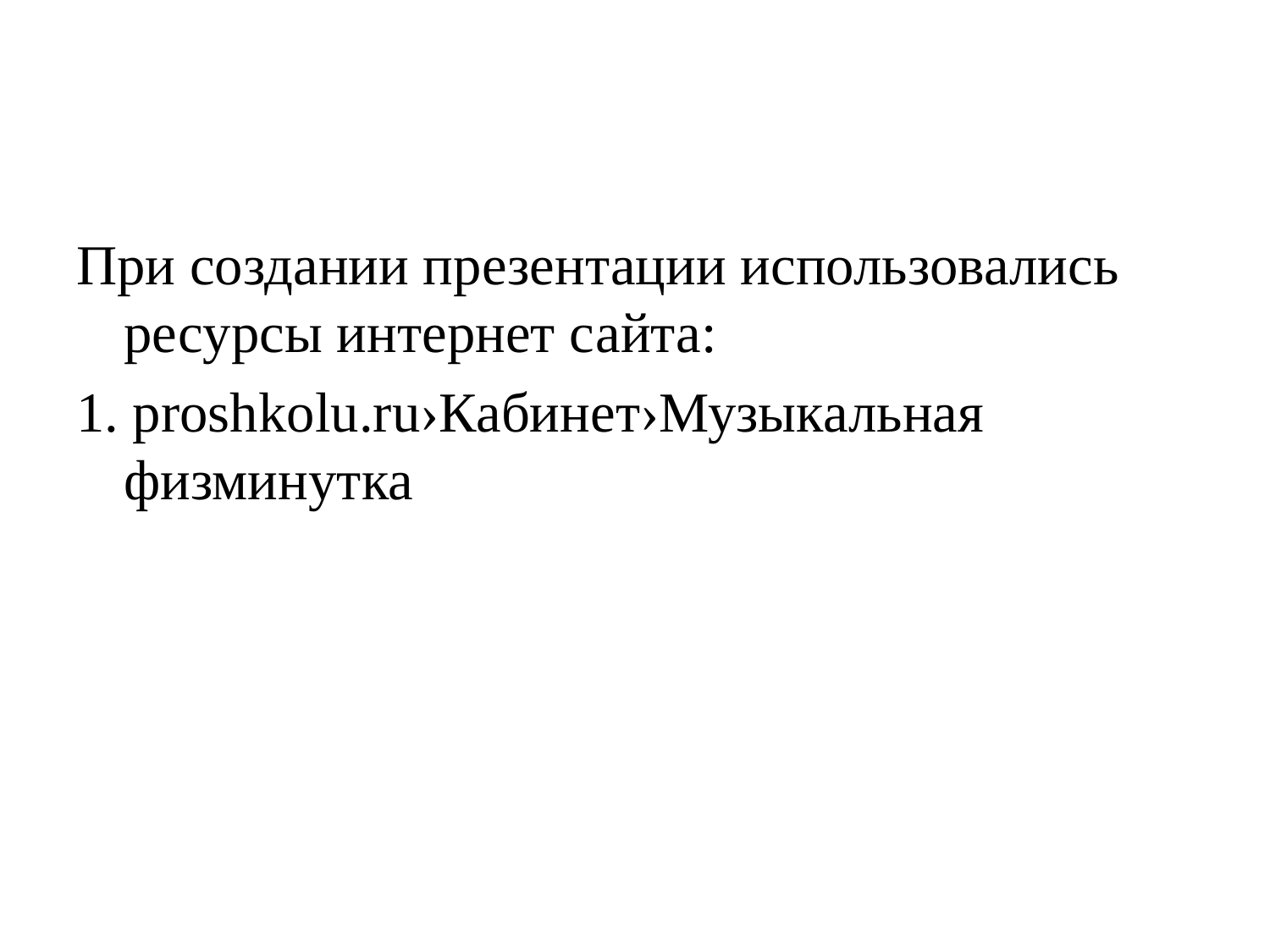

При создании презентации использовались ресурсы интернет сайта:
1. proshkolu.ru›Кабинет›Музыкальная физминутка